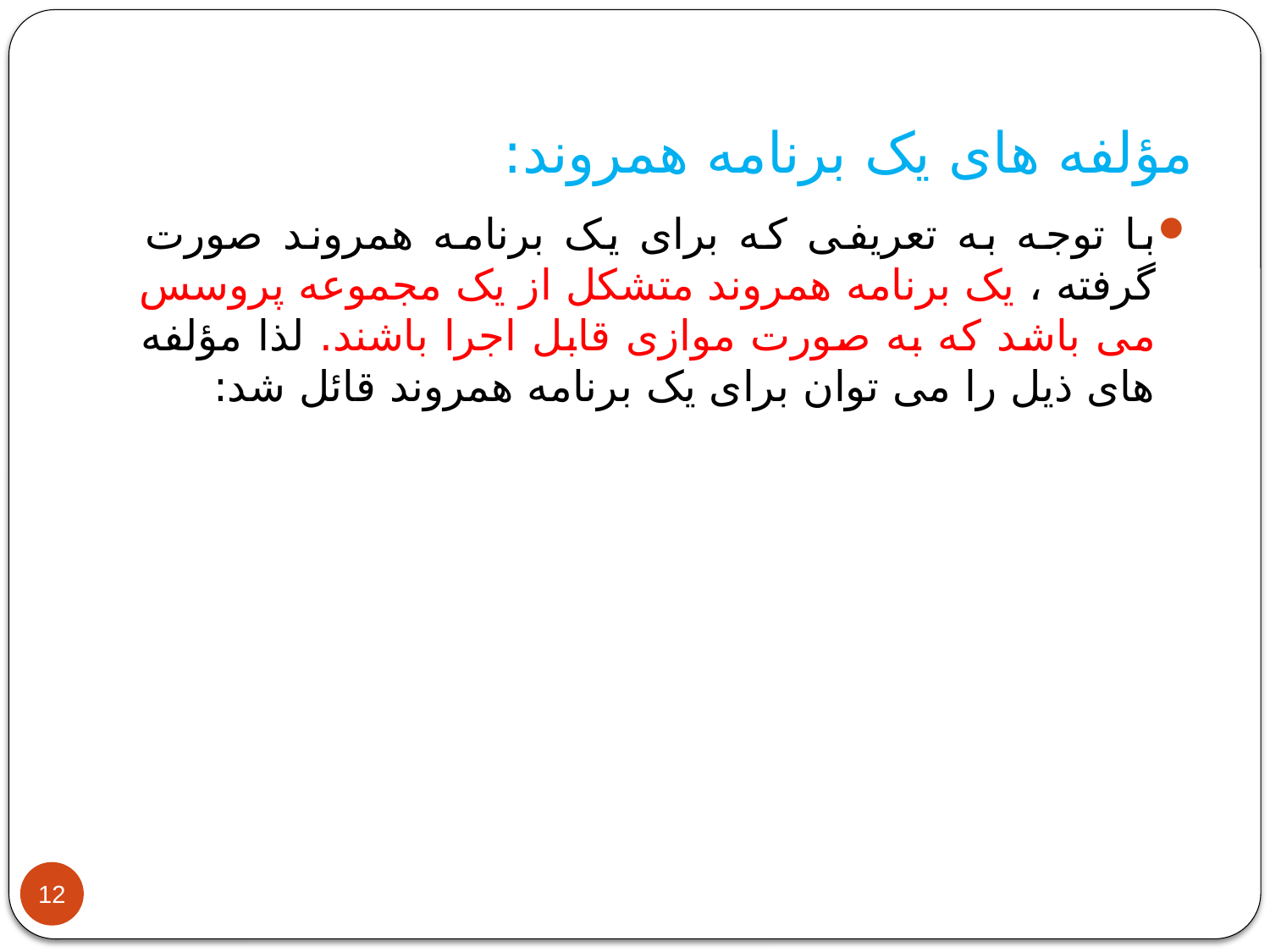

# مؤلفه های یک برنامه همروند:
با توجه به تعریفی که برای یک برنامه همروند صورت گرفته ، یک برنامه همروند متشکل از یک مجموعه پروسس می باشد که به صورت موازی قابل اجرا باشند. لذا مؤلفه های ذیل را می توان برای یک برنامه همروند قائل شد:
12